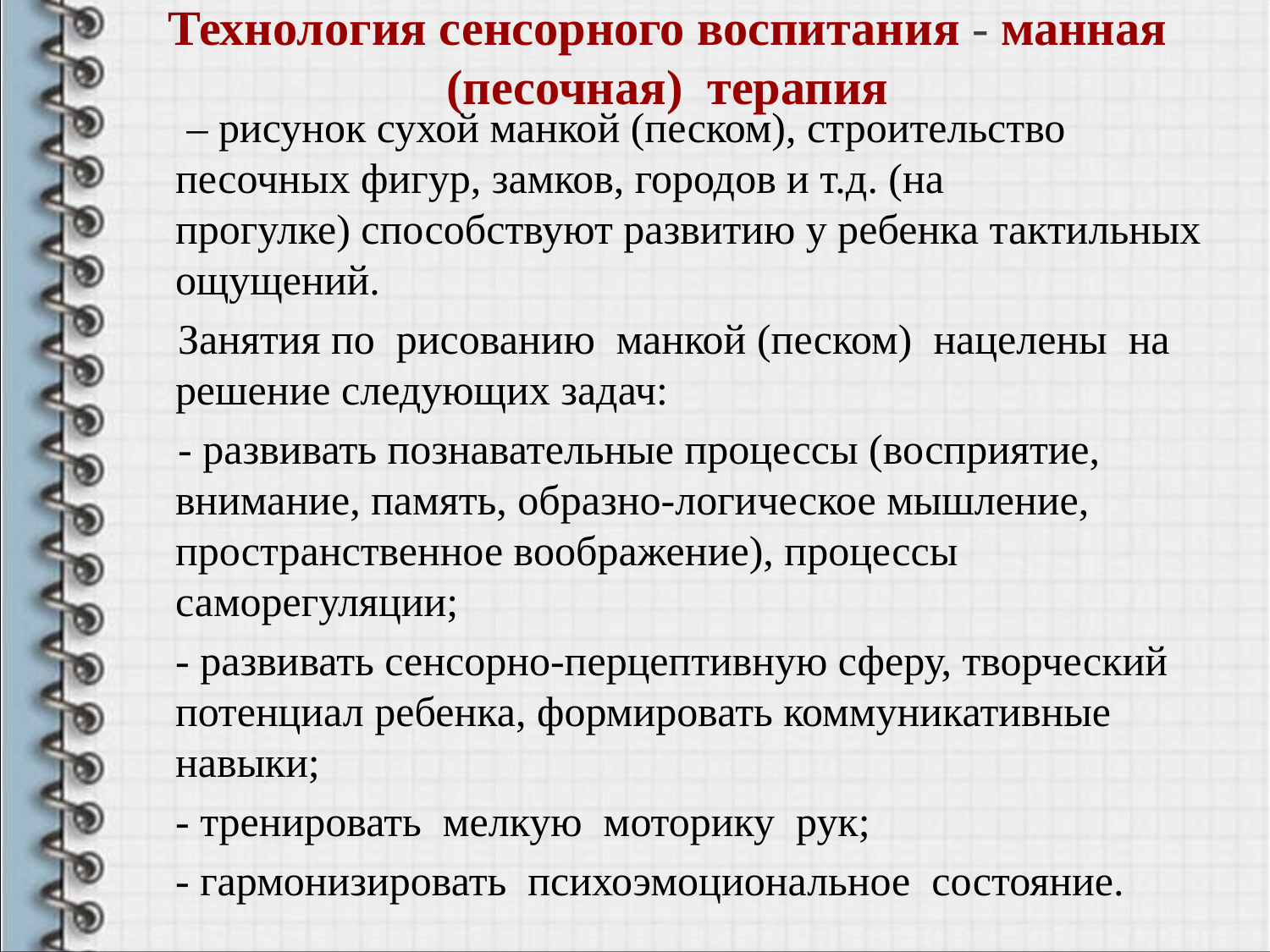

# Технология сенсорного воспитания - манная (песочная)  терапия
 – рисунок сухой манкой (песком), строительство песочных фигур, замков, городов и т.д. (на прогулке) способствуют развитию у ребенка тактильных ощущений.
Занятия по  рисованию  манкой (песком)  нацелены  на решение следующих задач:
- развивать познавательные процессы (восприятие, внимание, память, образно-логическое мышление, пространственное воображение), процессы саморегуляции;
- развивать сенсорно-перцептивную сферу, творческий потенциал ребенка, формировать коммуникативные навыки;
- тренировать  мелкую  моторику  рук;
- гармонизировать  психоэмоциональное  состояние.